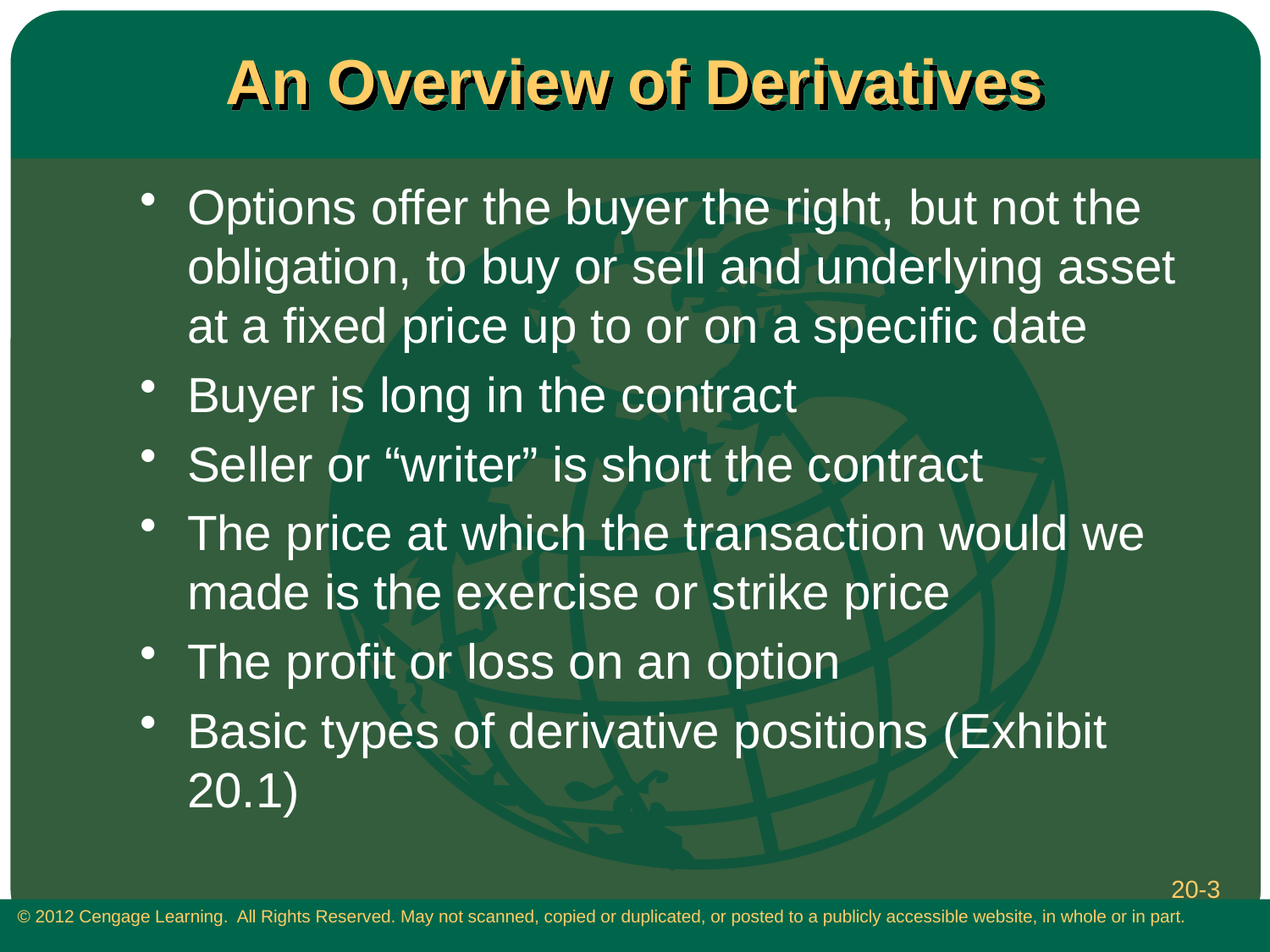

# An Overview of Derivatives
Options offer the buyer the right, but not the obligation, to buy or sell and underlying asset at a fixed price up to or on a specific date
Buyer is long in the contract
Seller or “writer” is short the contract
The price at which the transaction would we made is the exercise or strike price
The profit or loss on an option
Basic types of derivative positions (Exhibit 20.1)
20-3
 © 2012 Cengage Learning.  All Rights Reserved. May not scanned, copied or duplicated, or posted to a publicly accessible website, in whole or in part.